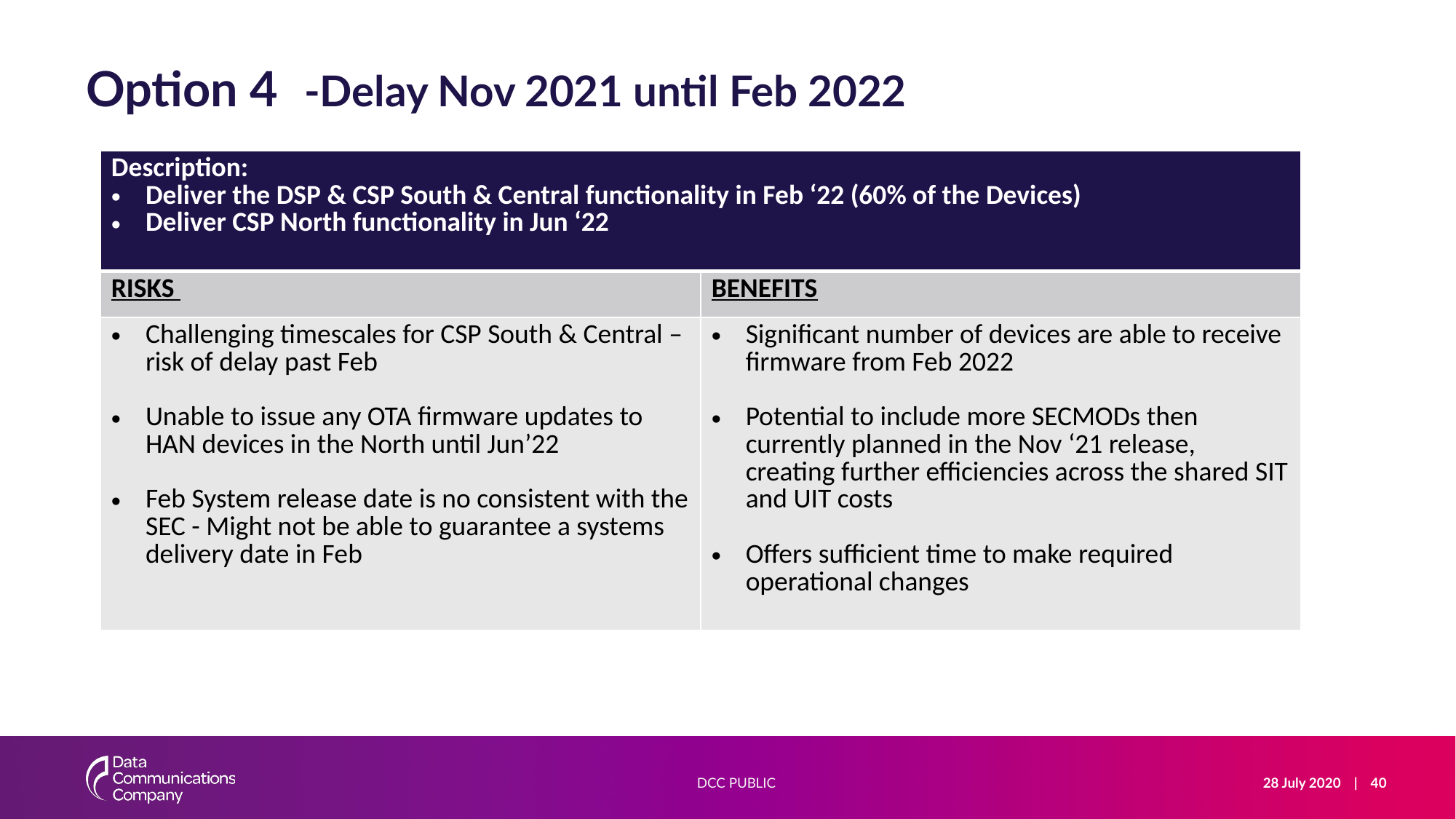

# Option 4 	-Delay Nov 2021 until Feb 2022
| Description: Deliver the DSP & CSP South & Central functionality in Feb ‘22 (60% of the Devices) Deliver CSP North functionality in Jun ‘22 |  |
| --- | --- |
| RISKS | BENEFITS |
| Challenging timescales for CSP South & Central – risk of delay past Feb Unable to issue any OTA firmware updates to HAN devices in the North until Jun’22 Feb System release date is no consistent with the SEC - Might not be able to guarantee a systems delivery date in Feb | Significant number of devices are able to receive firmware from Feb 2022 Potential to include more SECMODs then currently planned in the Nov ‘21 release, creating further efficiencies across the shared SIT and UIT costs Offers sufficient time to make required operational changes |
DCC PUBLIC